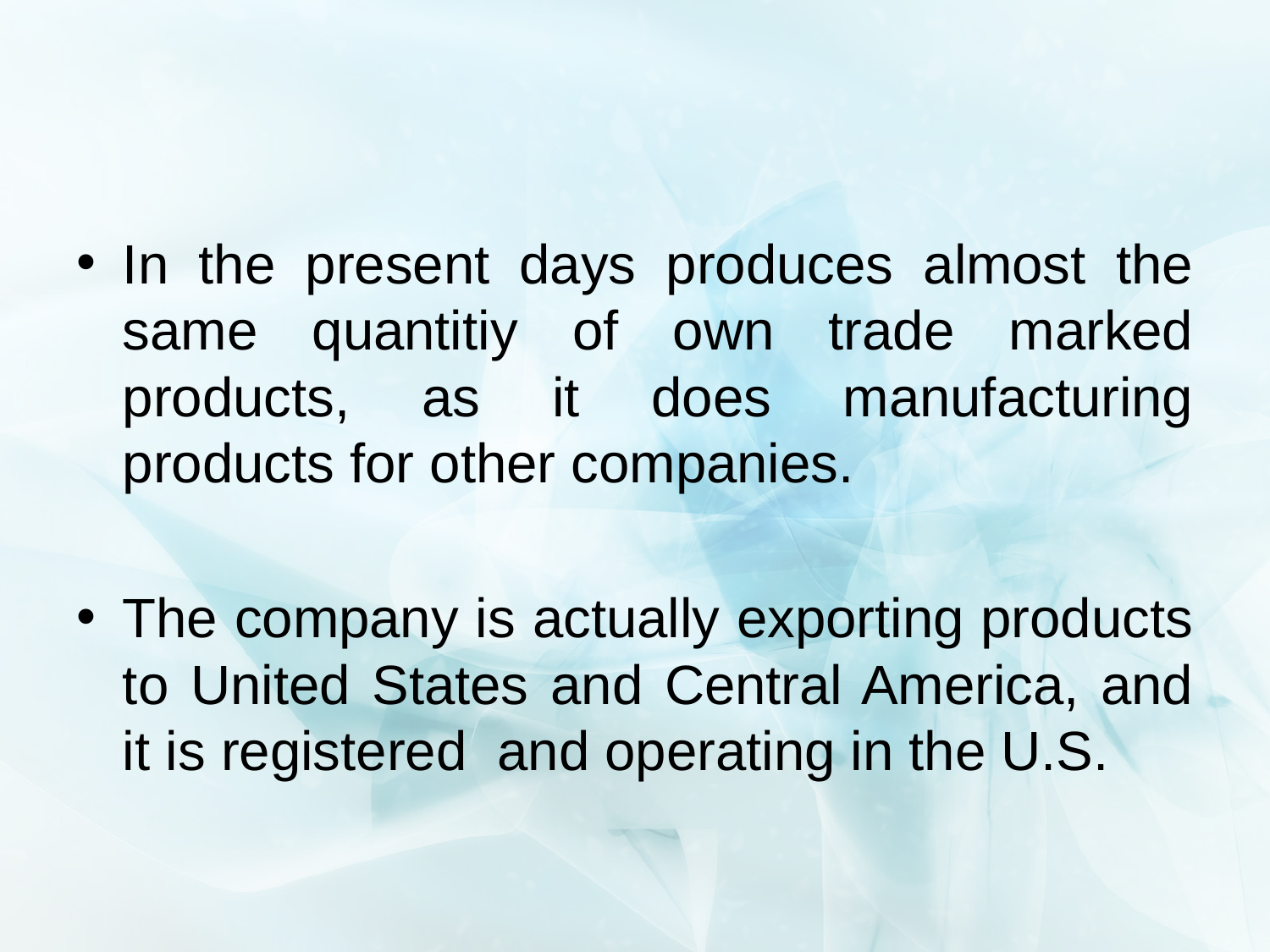

#
In the present days produces almost the same quantitiy of own trade marked products, as it does manufacturing products for other companies.

The company is actually exporting products to United States and Central America, and it is registered  and operating in the U.S.